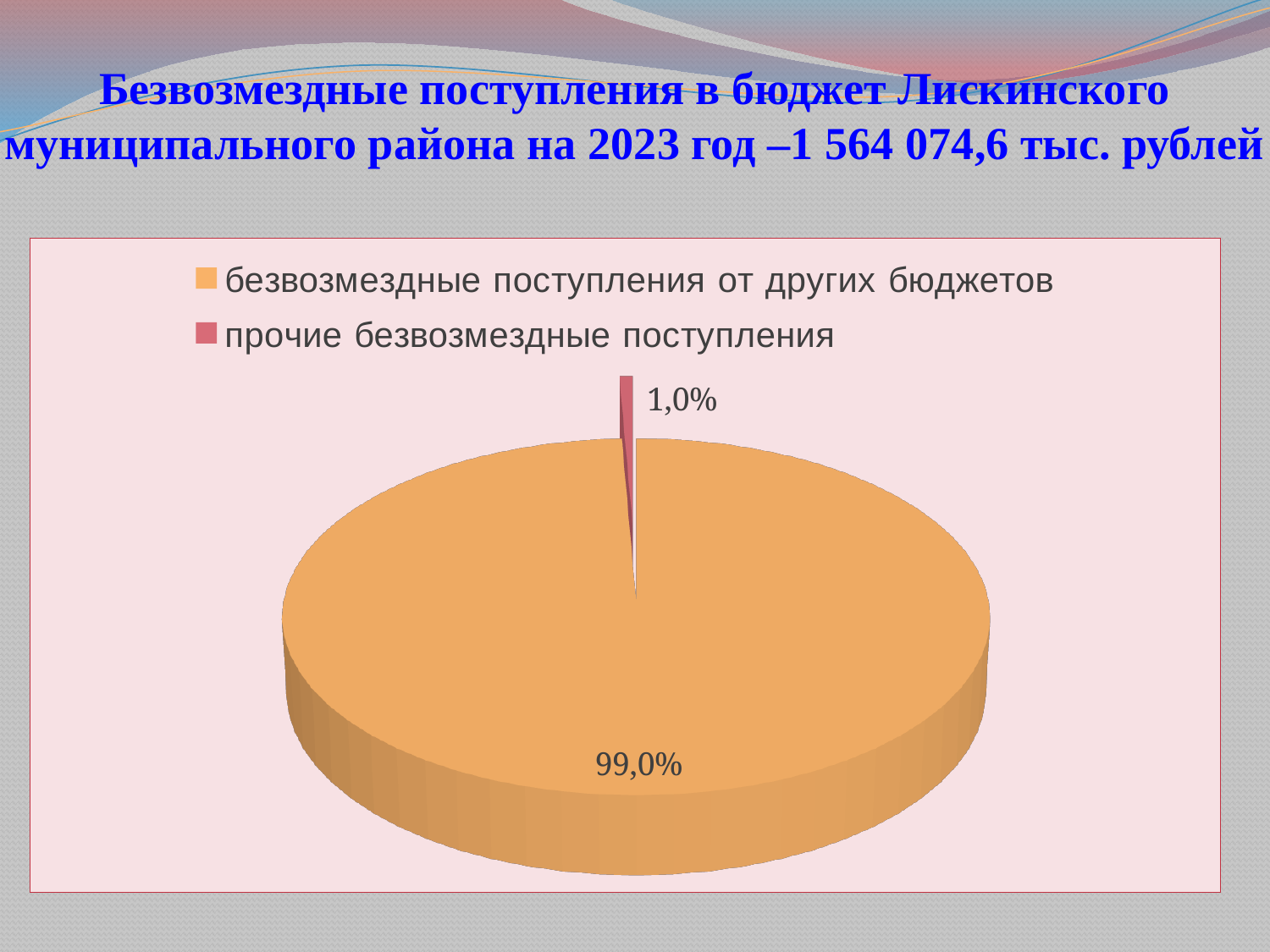

# Безвозмездные поступления в бюджет Лискинского муниципального района на 2023 год –1 564 074,6 тыс. рублей

[unsupported chart]